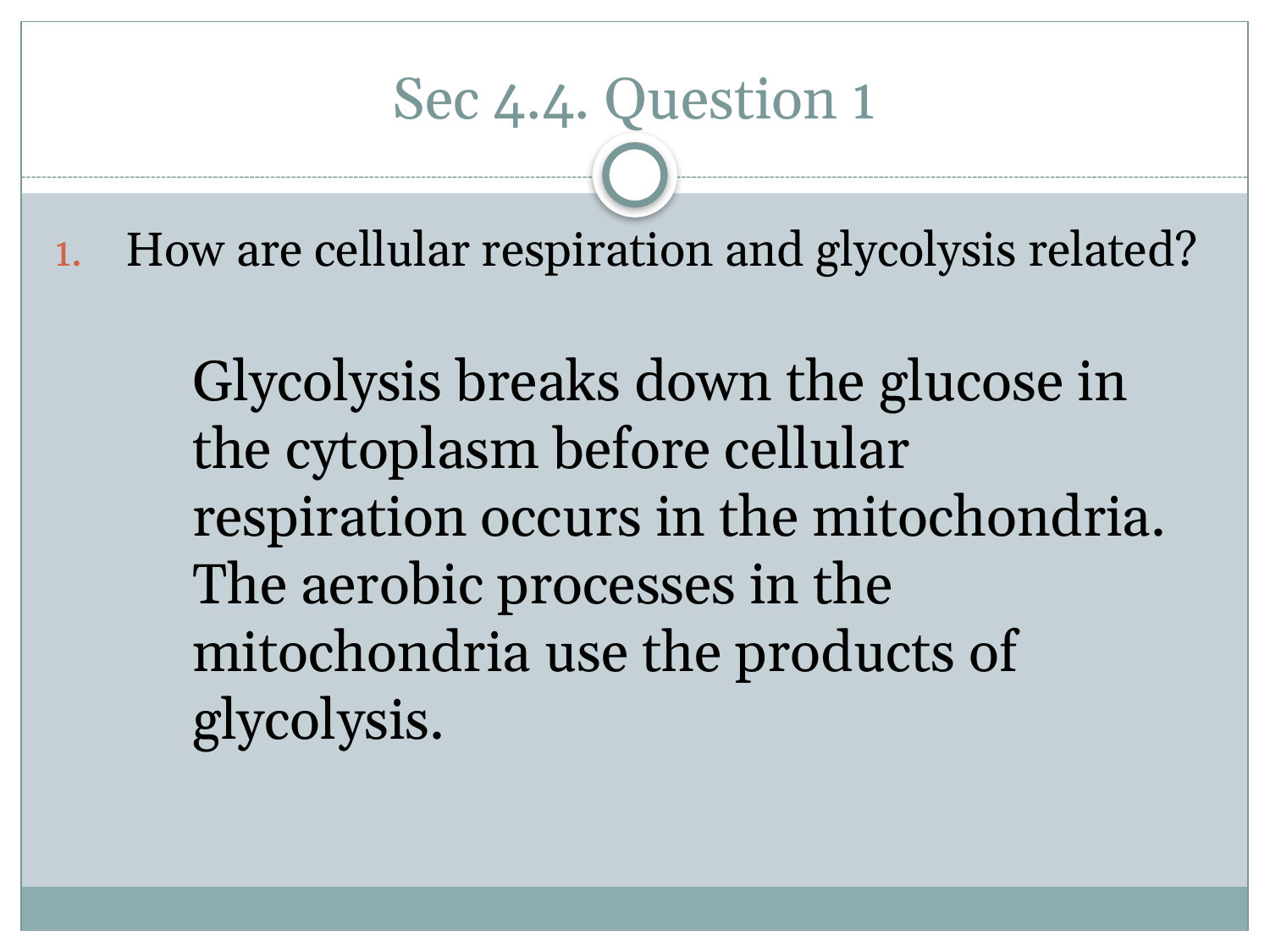

# Sec 4.4. Question 1
How are cellular respiration and glycolysis related?
Glycolysis breaks down the glucose in the cytoplasm before cellular respiration occurs in the mitochondria. The aerobic processes in the mitochondria use the products of glycolysis.